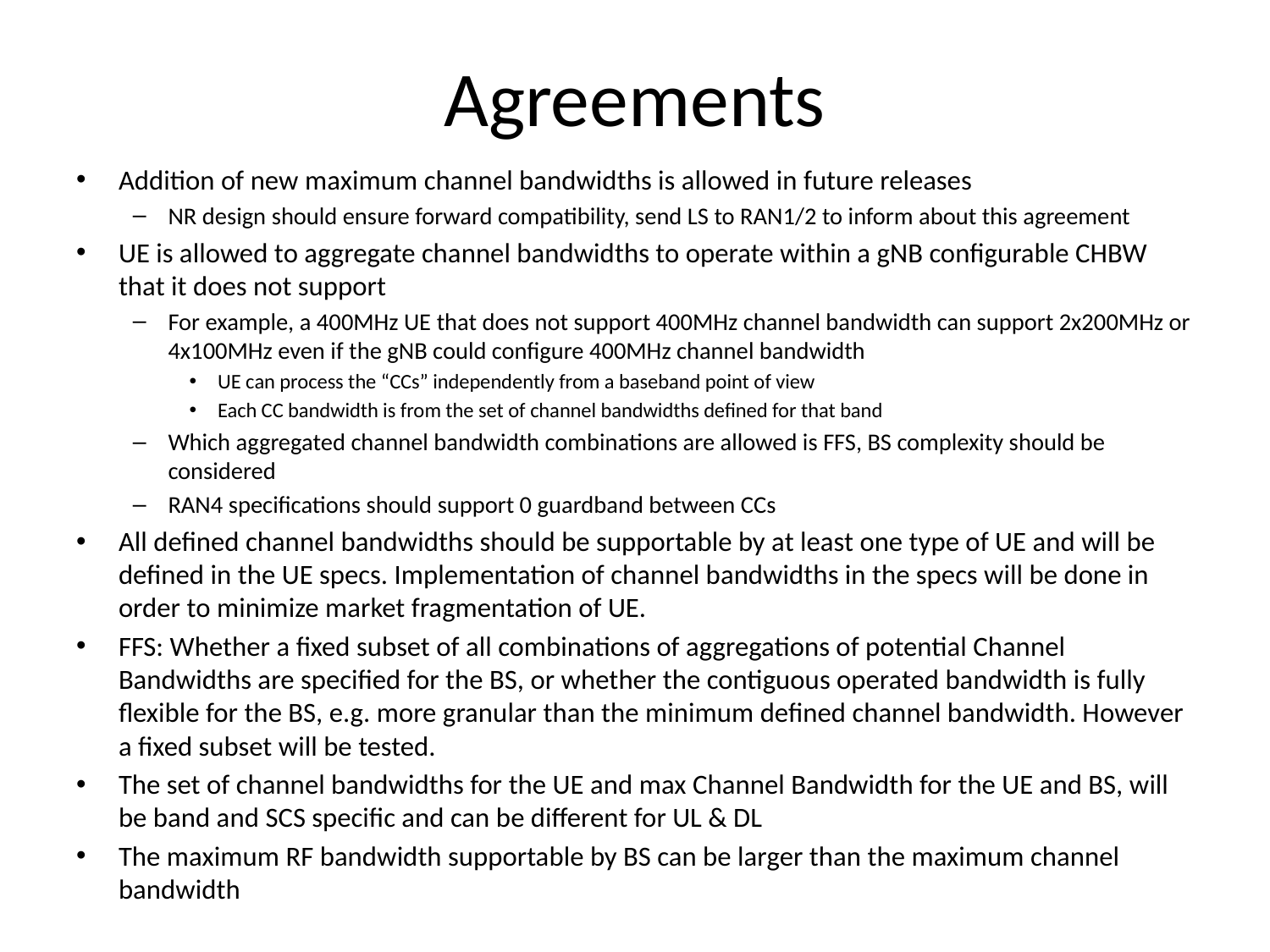

# Agreements
Addition of new maximum channel bandwidths is allowed in future releases
NR design should ensure forward compatibility, send LS to RAN1/2 to inform about this agreement
UE is allowed to aggregate channel bandwidths to operate within a gNB configurable CHBW that it does not support
For example, a 400MHz UE that does not support 400MHz channel bandwidth can support 2x200MHz or 4x100MHz even if the gNB could configure 400MHz channel bandwidth
UE can process the “CCs” independently from a baseband point of view
Each CC bandwidth is from the set of channel bandwidths defined for that band
Which aggregated channel bandwidth combinations are allowed is FFS, BS complexity should be considered
RAN4 specifications should support 0 guardband between CCs
All defined channel bandwidths should be supportable by at least one type of UE and will be defined in the UE specs. Implementation of channel bandwidths in the specs will be done in order to minimize market fragmentation of UE.
FFS: Whether a fixed subset of all combinations of aggregations of potential Channel Bandwidths are specified for the BS, or whether the contiguous operated bandwidth is fully flexible for the BS, e.g. more granular than the minimum defined channel bandwidth. However a fixed subset will be tested.
The set of channel bandwidths for the UE and max Channel Bandwidth for the UE and BS, will be band and SCS specific and can be different for UL & DL
The maximum RF bandwidth supportable by BS can be larger than the maximum channel bandwidth